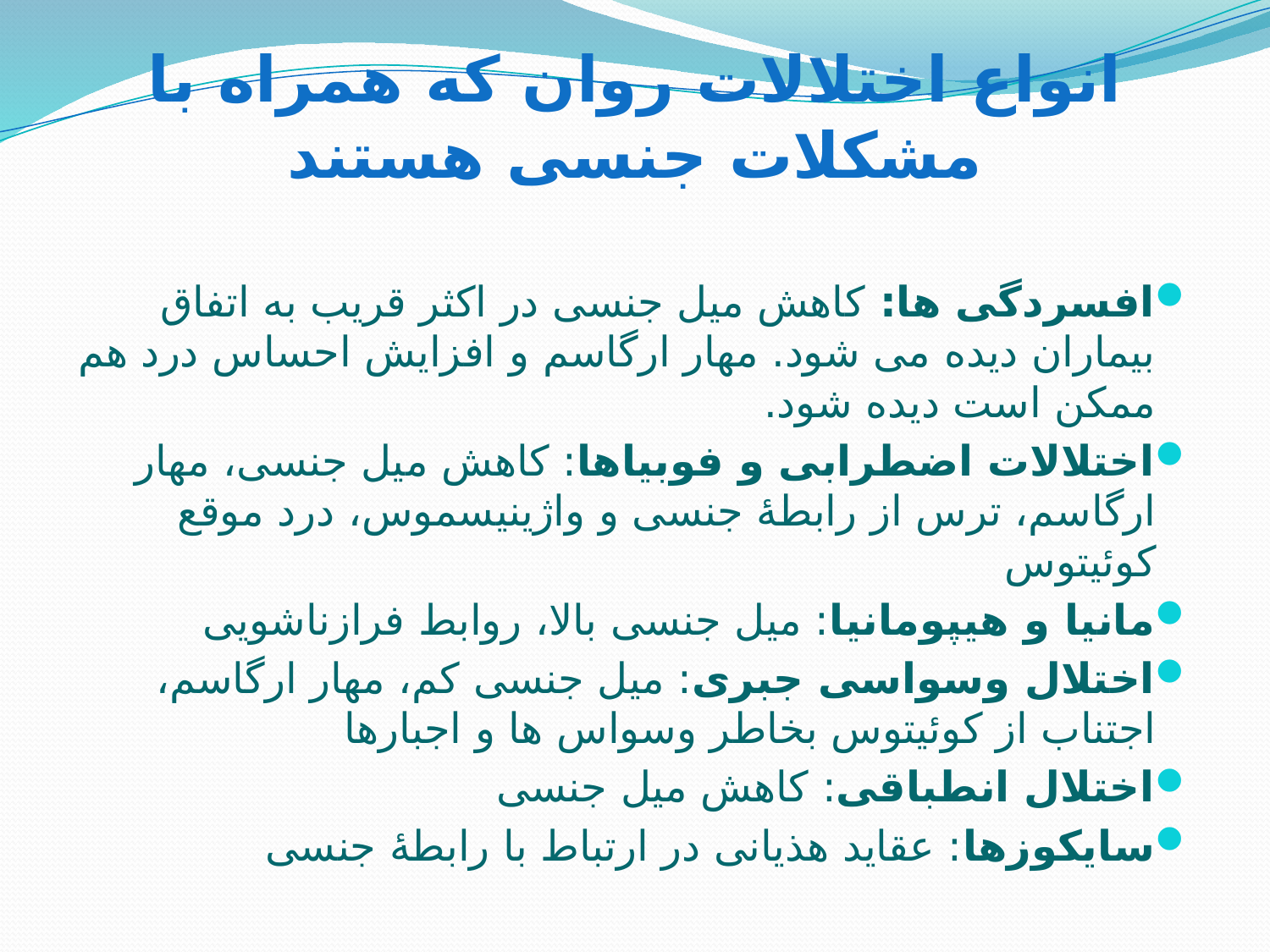

# انواع اختلالات روان که همراه با مشکلات جنسی هستند
افسردگی ها: کاهش میل جنسی در اکثر قریب به اتفاق بیماران دیده می شود. مهار ارگاسم و افزایش احساس درد هم ممکن است دیده شود.
اختلالات اضطرابی و فوبیاها: کاهش میل جنسی، مهار ارگاسم، ترس از رابطۀ جنسی و واژینیسموس، درد موقع کوئیتوس
مانیا و هیپومانیا: میل جنسی بالا، روابط فرازناشویی
اختلال وسواسی جبری: میل جنسی کم، مهار ارگاسم، اجتناب از کوئیتوس بخاطر وسواس ها و اجبارها
اختلال انطباقی: کاهش میل جنسی
سایکوزها: عقاید هذیانی در ارتباط با رابطۀ جنسی